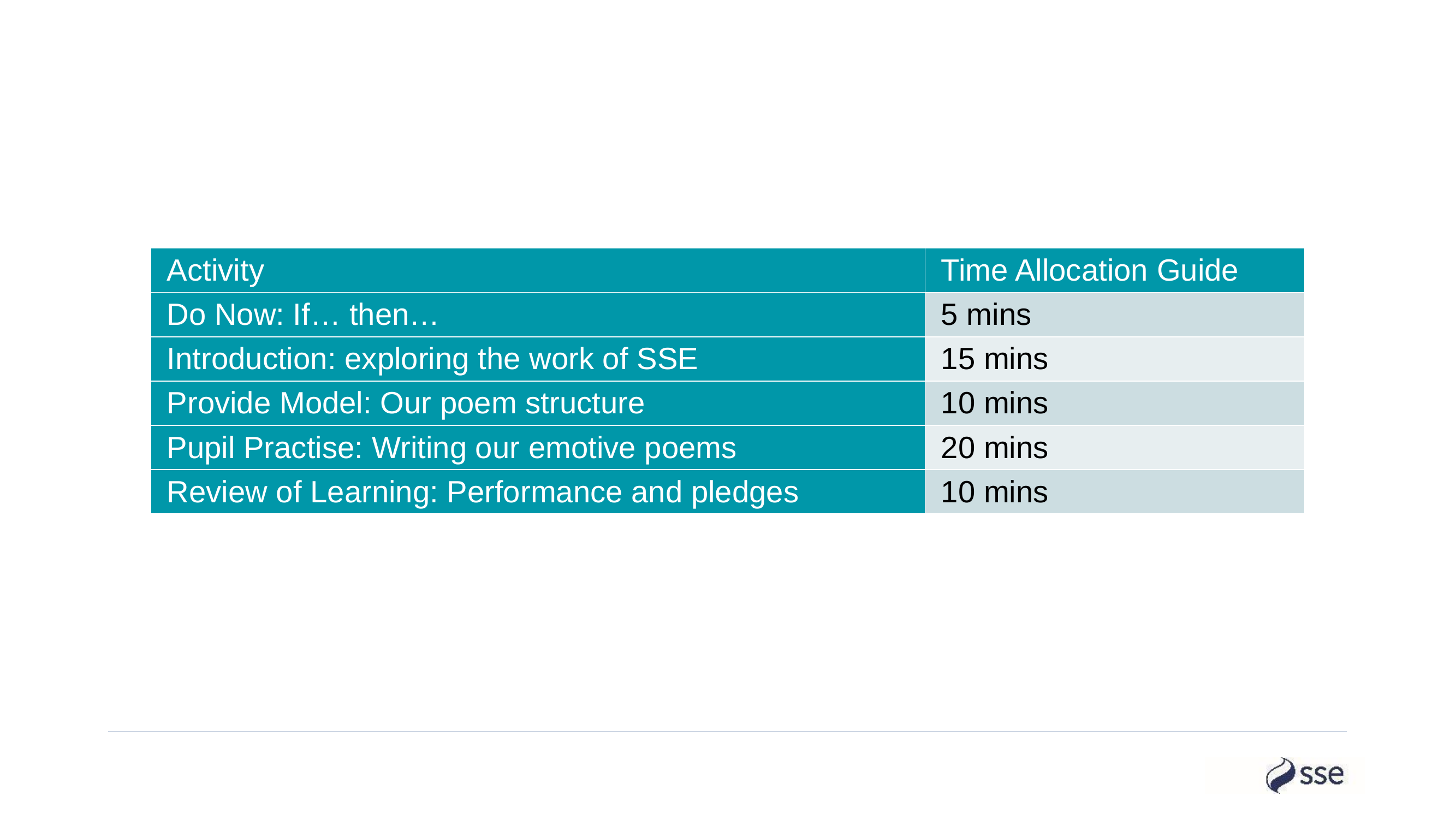

| Activity | Time Allocation Guide |
| --- | --- |
| Do Now: If… then… | 5 mins |
| Introduction: exploring the work of SSE | 15 mins |
| Provide Model: Our poem structure | 10 mins |
| Pupil Practise: Writing our emotive poems | 20 mins |
| Review of Learning: Performance and pledges | 10 mins |